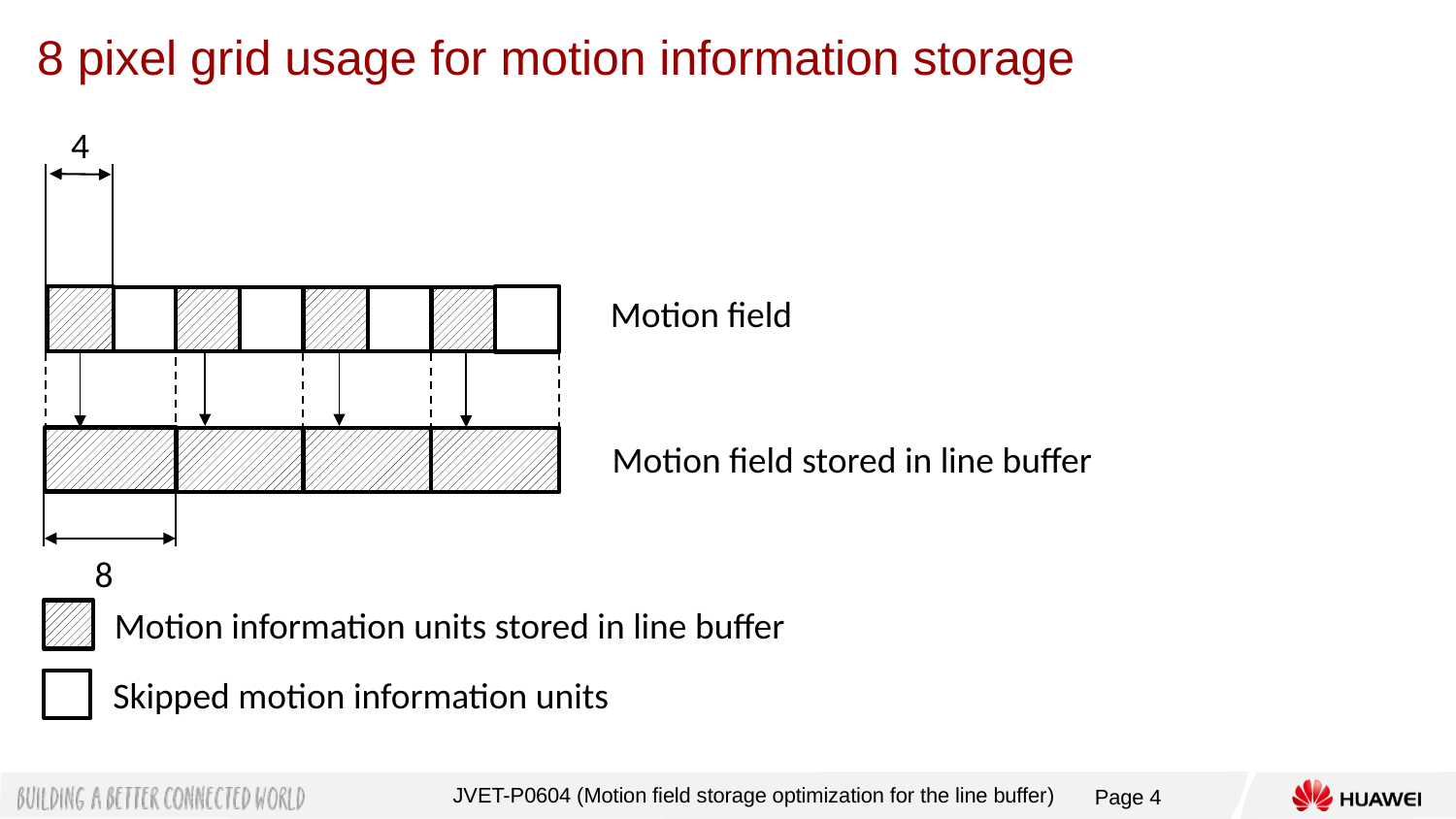

8 pixel grid usage for motion information storage
4
Motion field

Motion field stored in line buffer
8
Motion information units stored in line buffer

Skipped motion information units